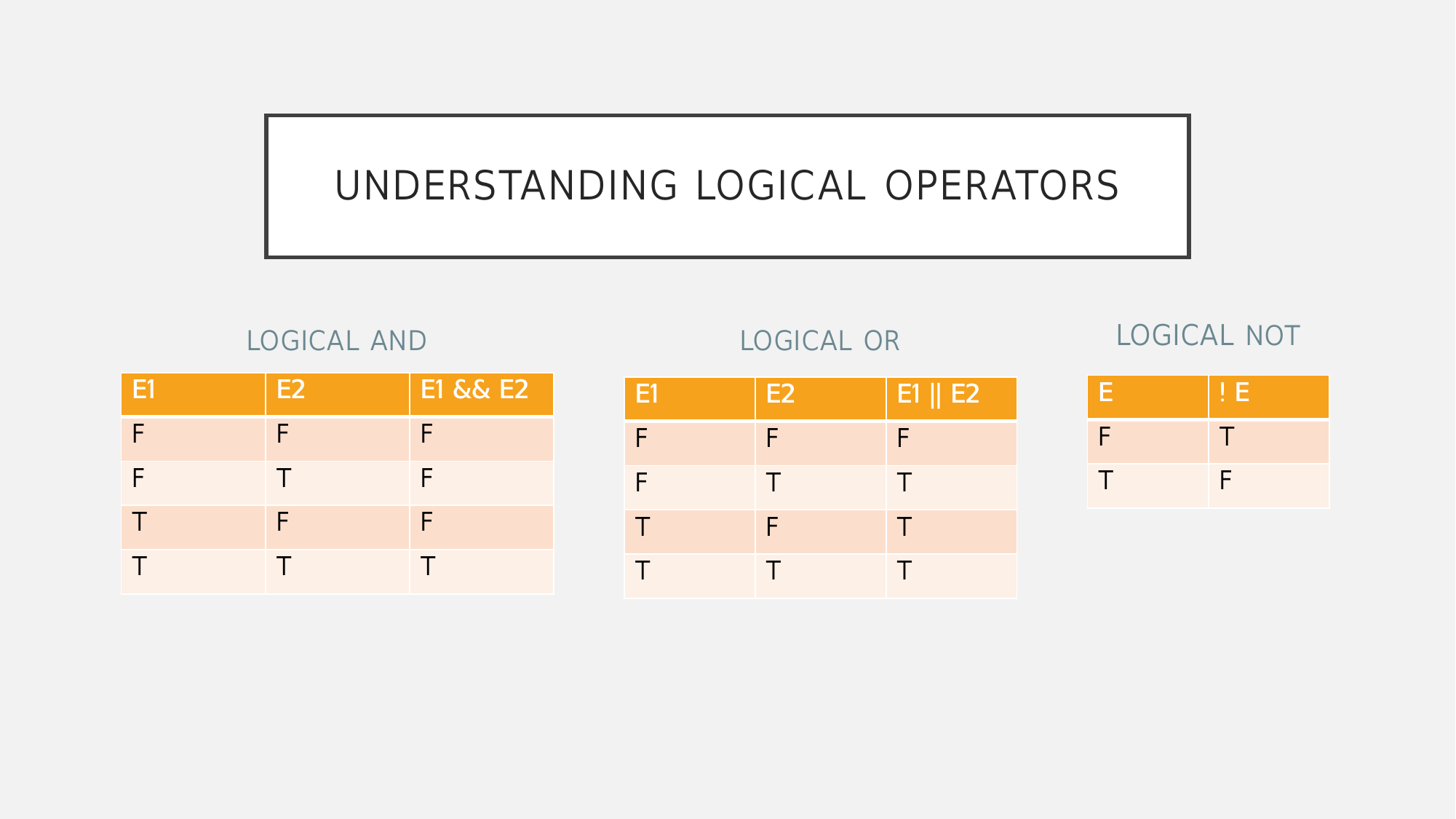

# Understanding Logical Operators
Logical Not
Logical AND
Logical OR
| E1 | E2 | E1 && E2 |
| --- | --- | --- |
| F | F | F |
| F | T | F |
| T | F | F |
| T | T | T |
| E | ! E |
| --- | --- |
| F | T |
| T | F |
| E1 | E2 | E1 || E2 |
| --- | --- | --- |
| F | F | F |
| F | T | T |
| T | F | T |
| T | T | T |